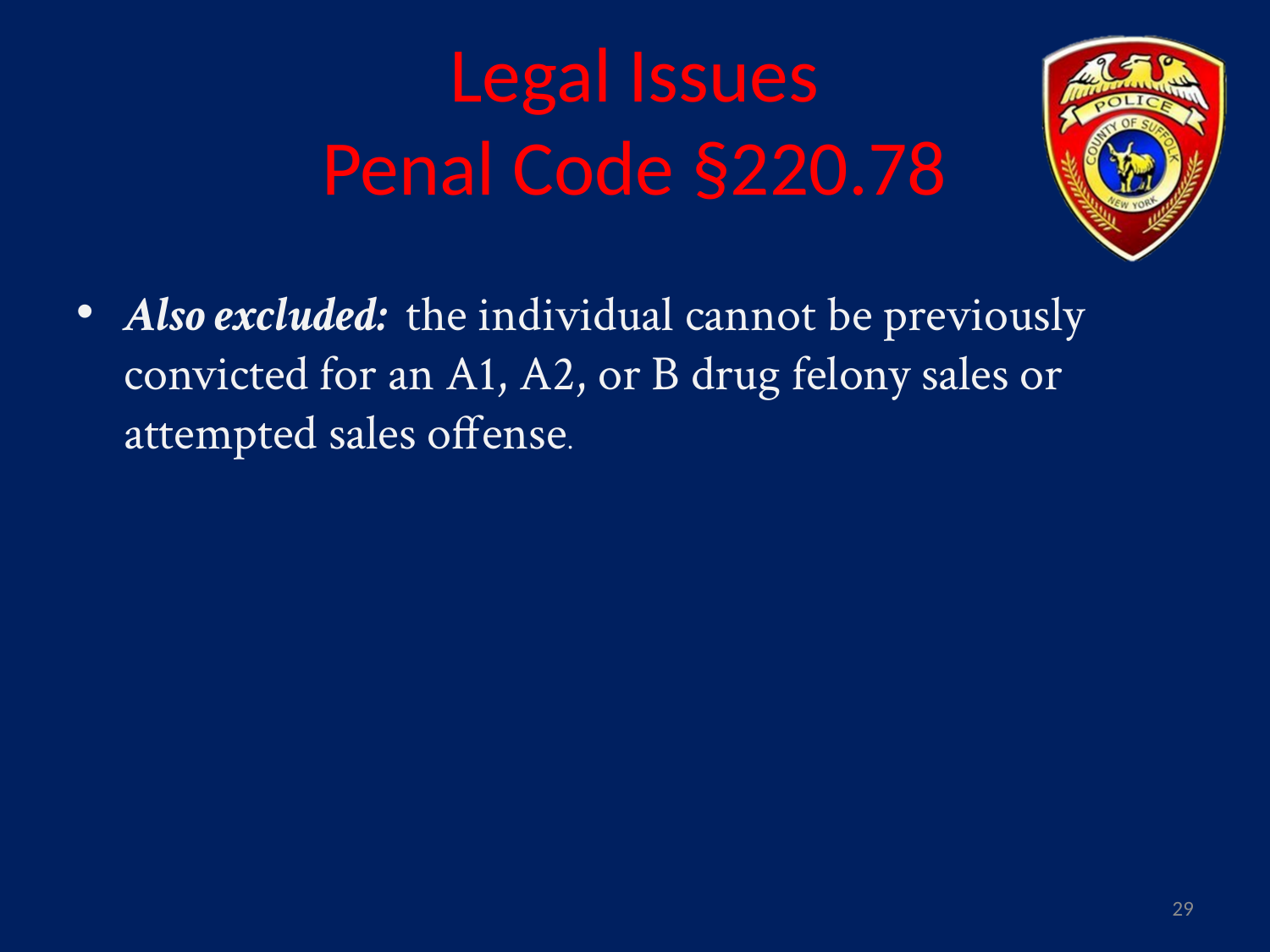

# Legal Issues Penal Code §220.78
Also excluded:  the individual cannot be previously convicted for an A1, A2, or B drug felony sales or attempted sales offense.

29